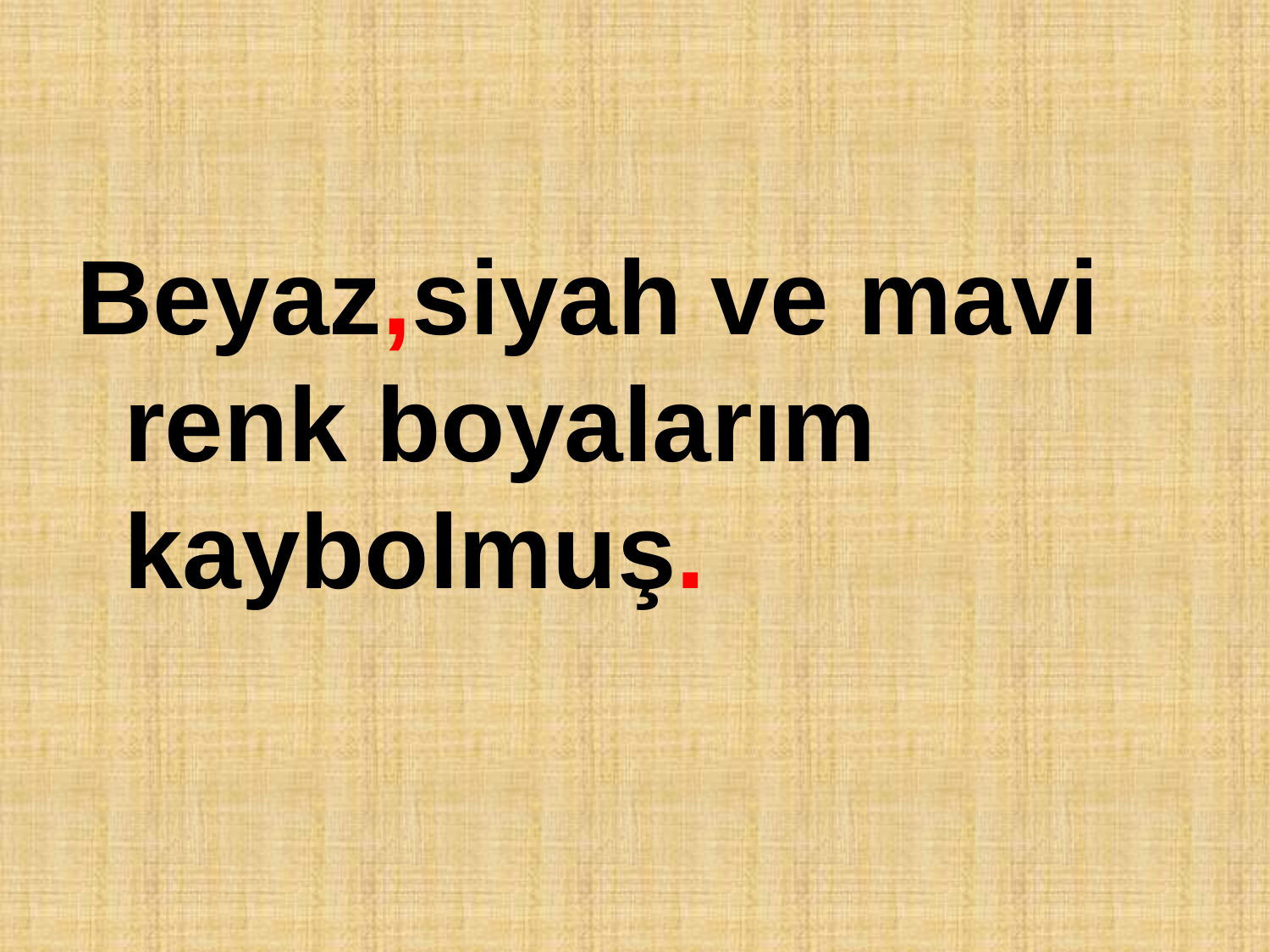

#
Beyaz,siyah ve mavi renk boyalarım kaybolmuş.